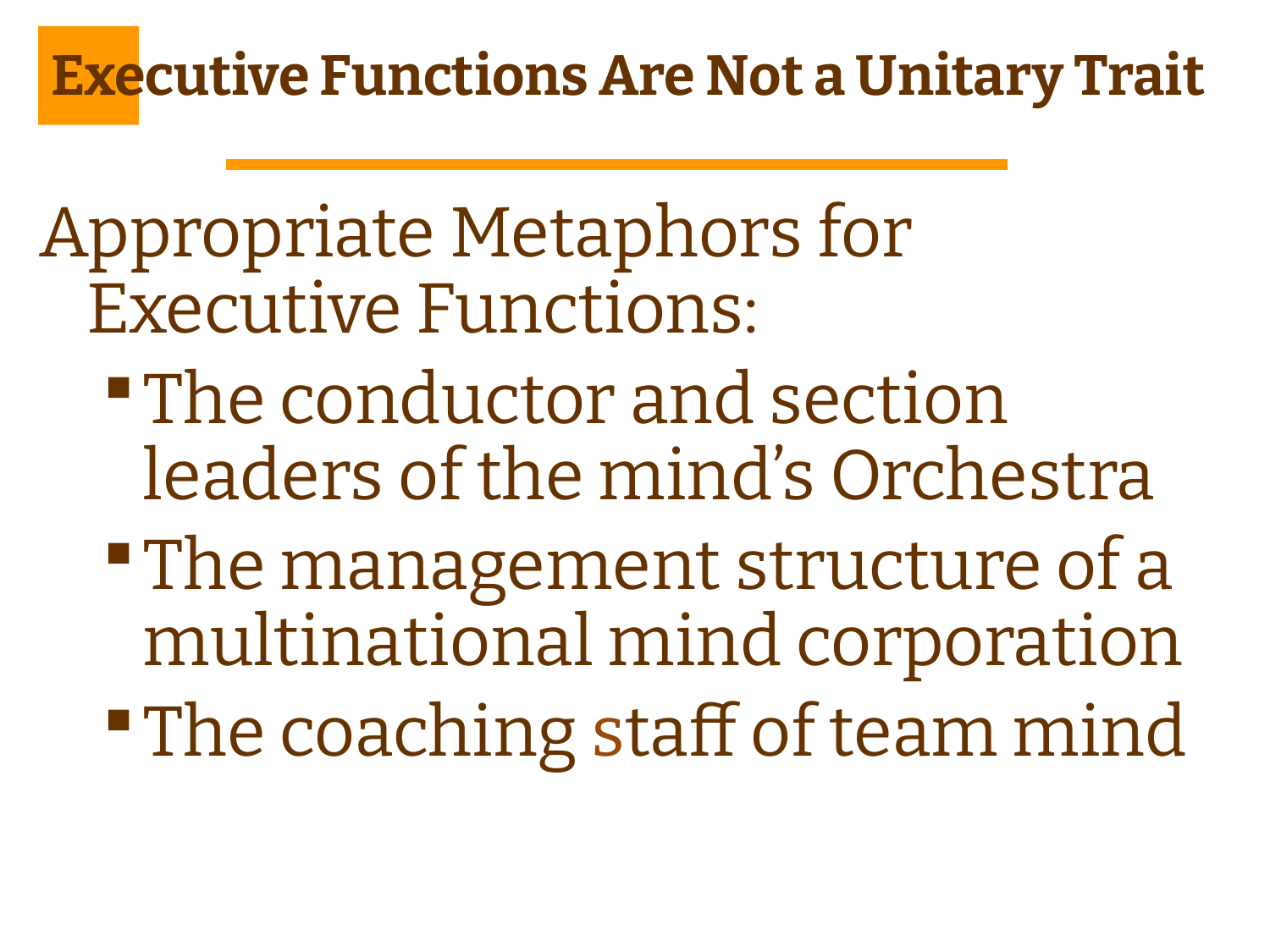

# Executive Functions Are Not a Unitary Trait

Appropriate Metaphors for Executive Functions:
The conductor and section leaders of the mind’s Orchestra
The management structure of a multinational mind corporation
The coaching staff of team mind